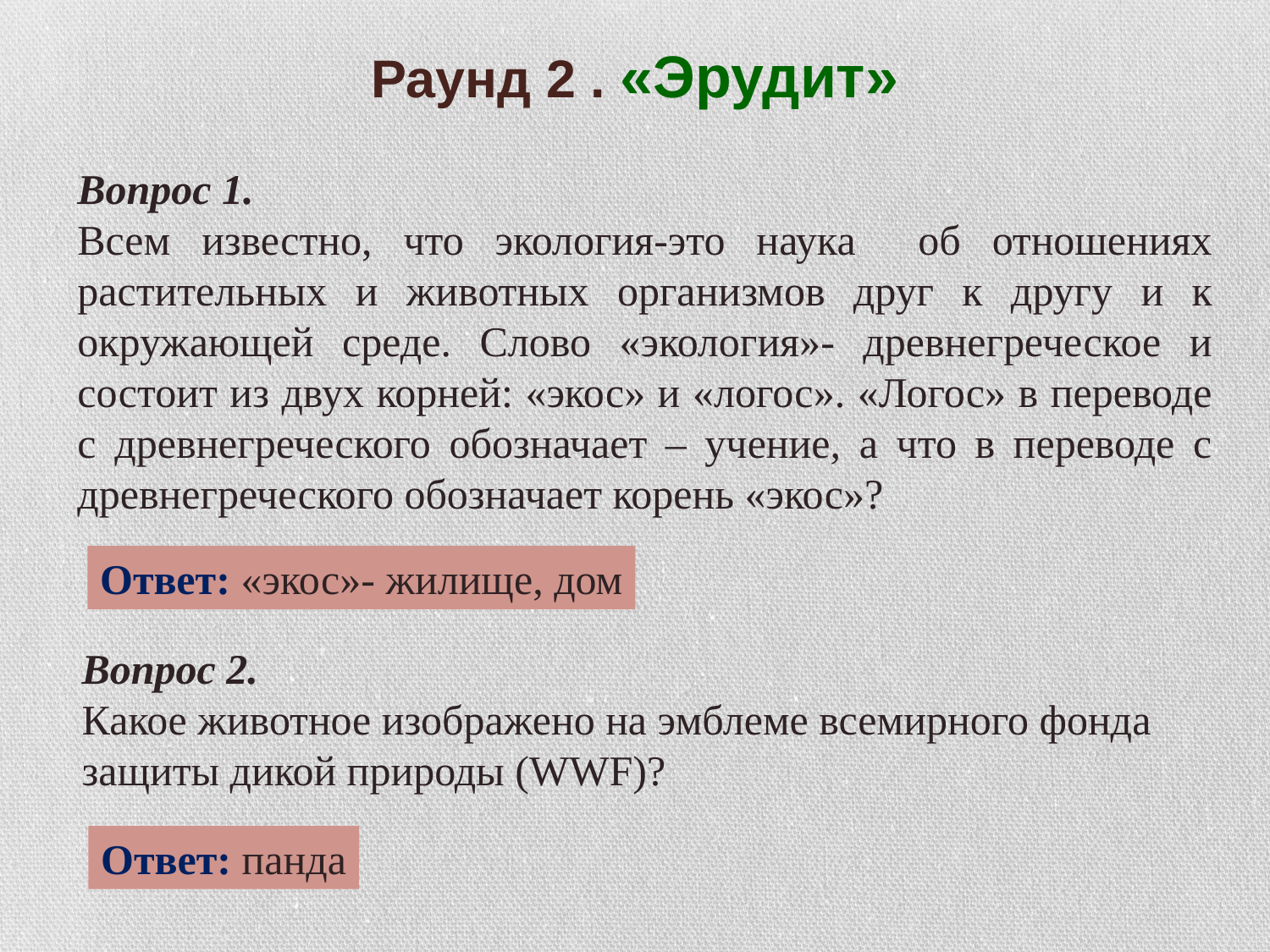

# Раунд 2 . «Эрудит»
Вопрос 1.
Всем известно, что экология-это наука  об отношениях растительных и животных организмов друг к другу и к окружающей среде. Слово «экология»- древнегреческое и состоит из двух корней: «экос» и «логос». «Логос» в переводе с древнегреческого обозначает – учение, а что в переводе с древнегреческого обозначает корень «экос»?
Ответ: «экос»- жилище, дом
Вопрос 2.
Какое животное изображено на эмблеме всемирного фонда защиты дикой природы (WWF)?
Ответ: панда